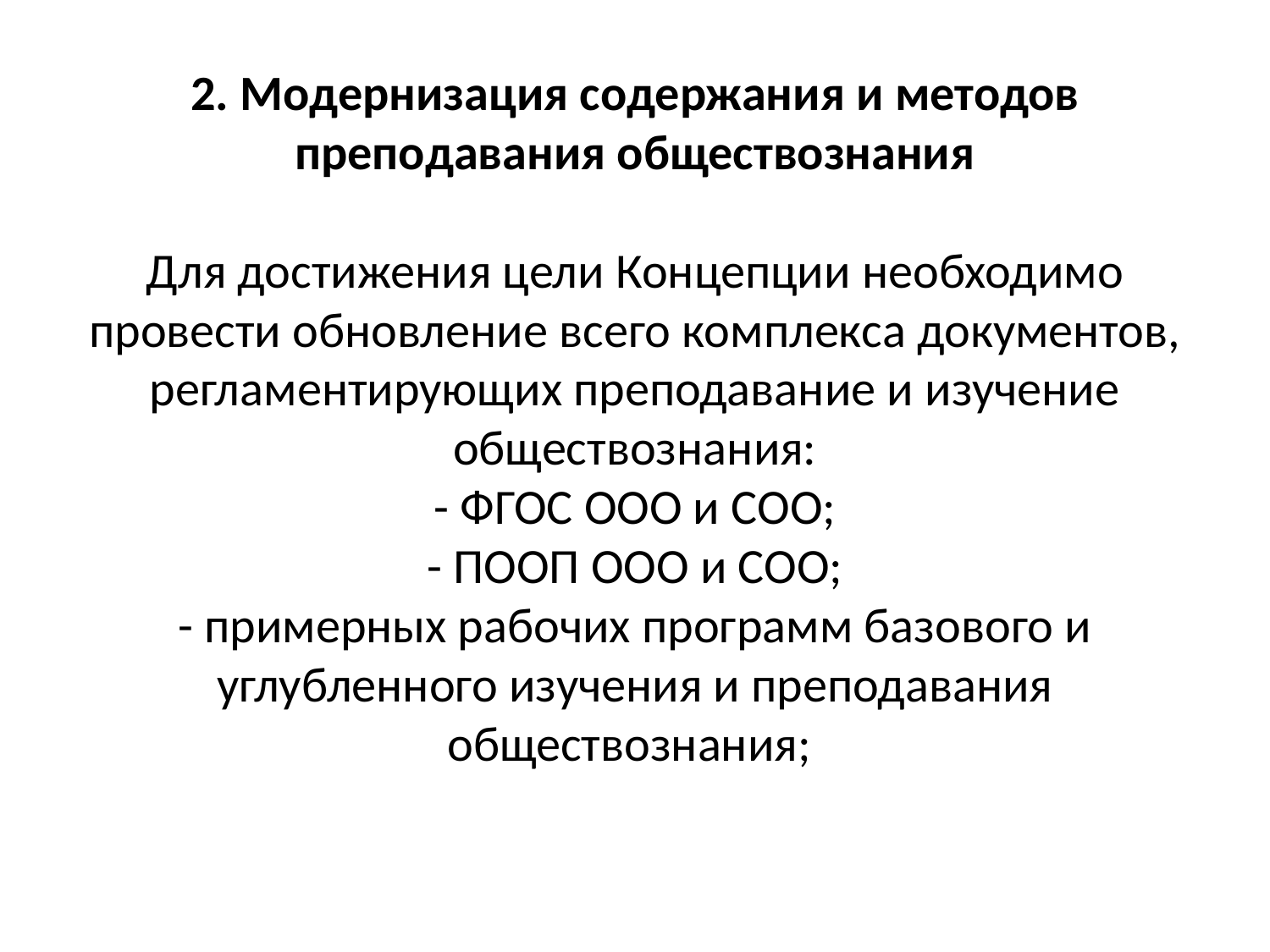

# 2. Модернизация содержания и методов преподавания обществознания Для достижения цели Концепции необходимо провести обновление всего комплекса документов, регламентирующих преподавание и изучение обществознания: - ФГОС ООО и СОО; - ПООП ООО и СОО; - примерных рабочих программ базового и углубленного изучения и преподавания обществознания;